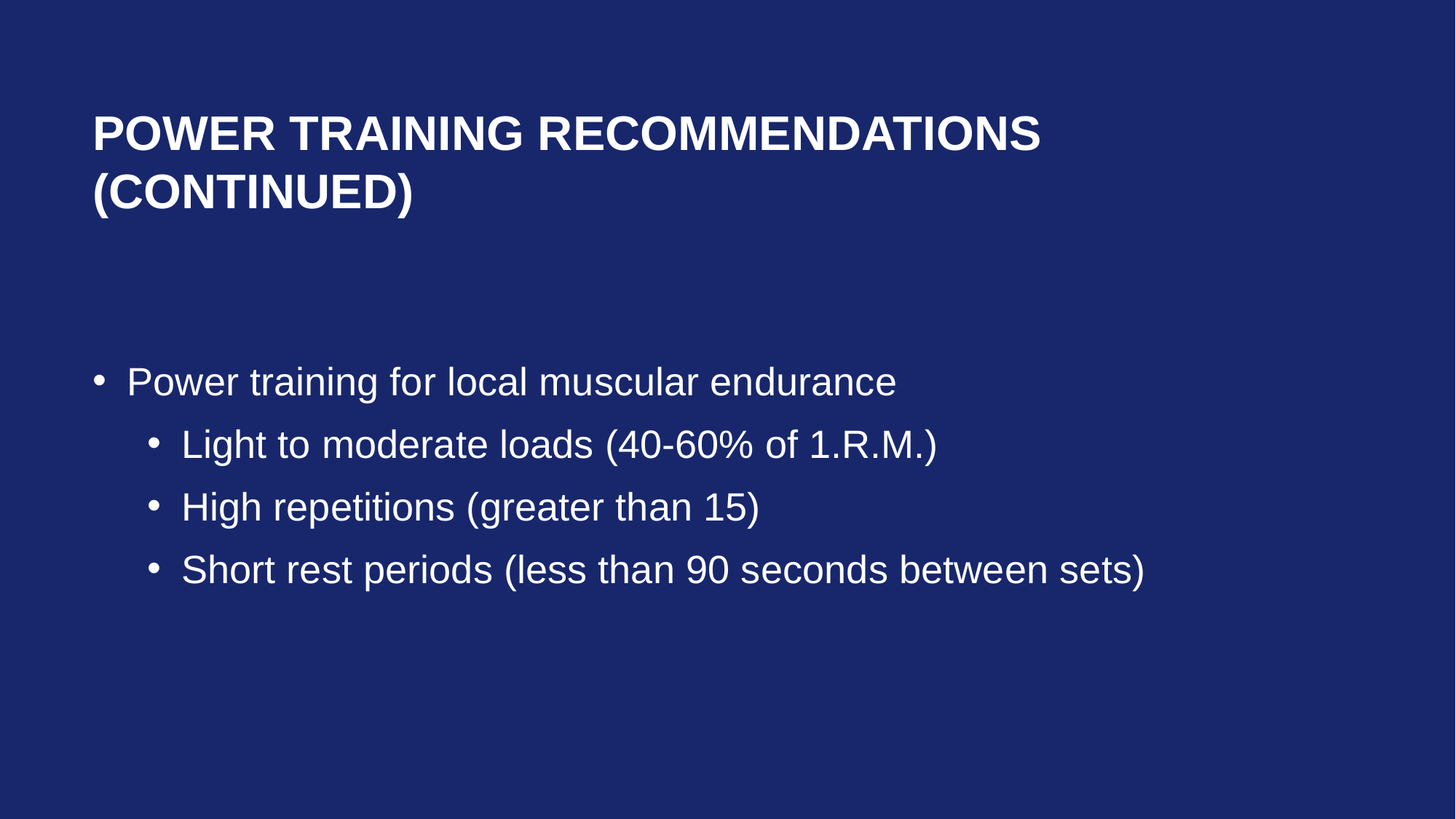

# Power Training Recommendations (continued)
Power training for local muscular endurance
Light to moderate loads (40-60% of 1.R.M.)
High repetitions (greater than 15)
Short rest periods (less than 90 seconds between sets)